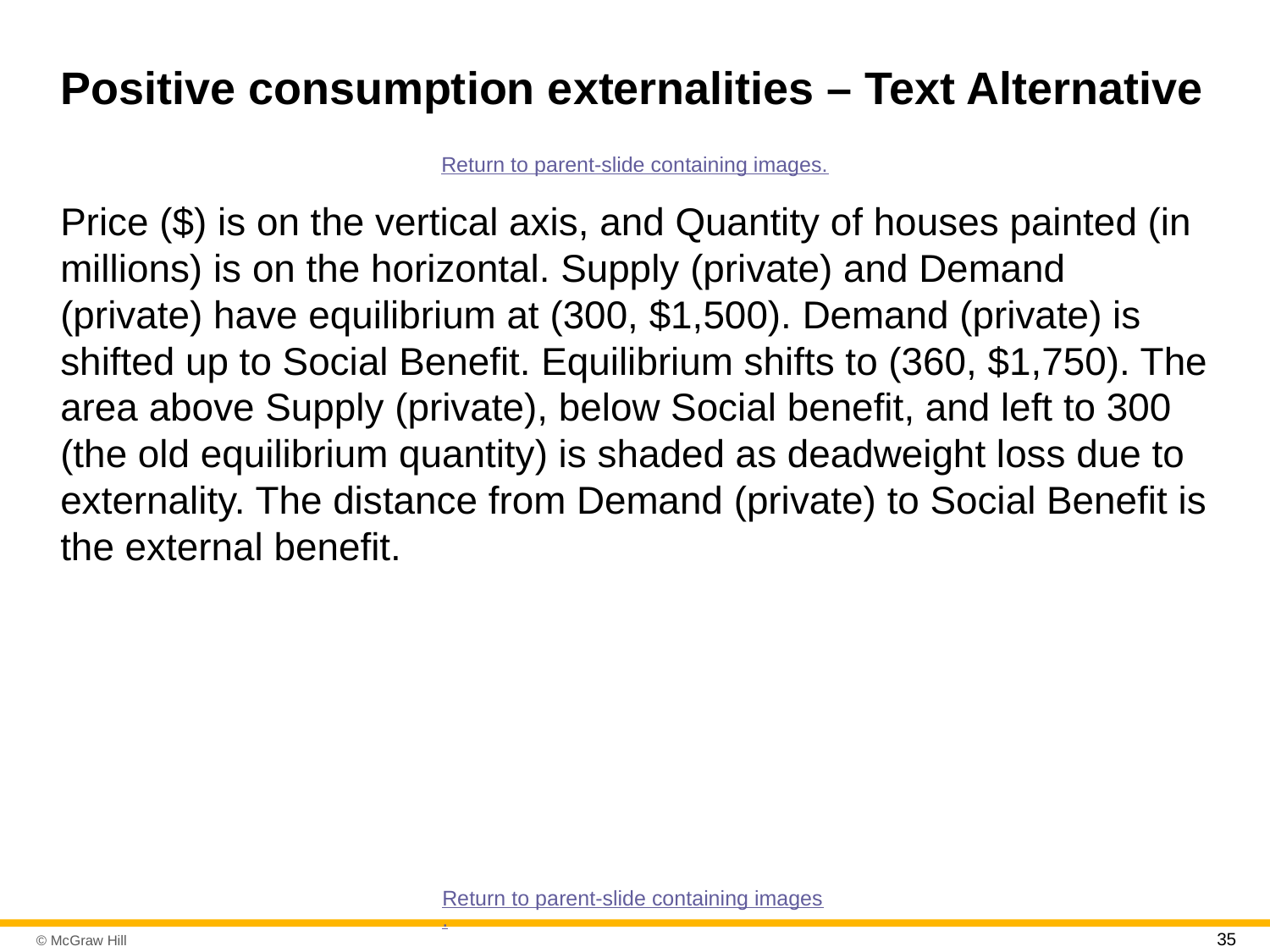

# Positive consumption externalities – Text Alternative
Return to parent-slide containing images.
Price ($) is on the vertical axis, and Quantity of houses painted (in millions) is on the horizontal. Supply (private) and Demand (private) have equilibrium at (300, $1,500). Demand (private) is shifted up to Social Benefit. Equilibrium shifts to (360, $1,750). The area above Supply (private), below Social benefit, and left to 300 (the old equilibrium quantity) is shaded as deadweight loss due to externality. The distance from Demand (private) to Social Benefit is the external benefit.
Return to parent-slide containing images.